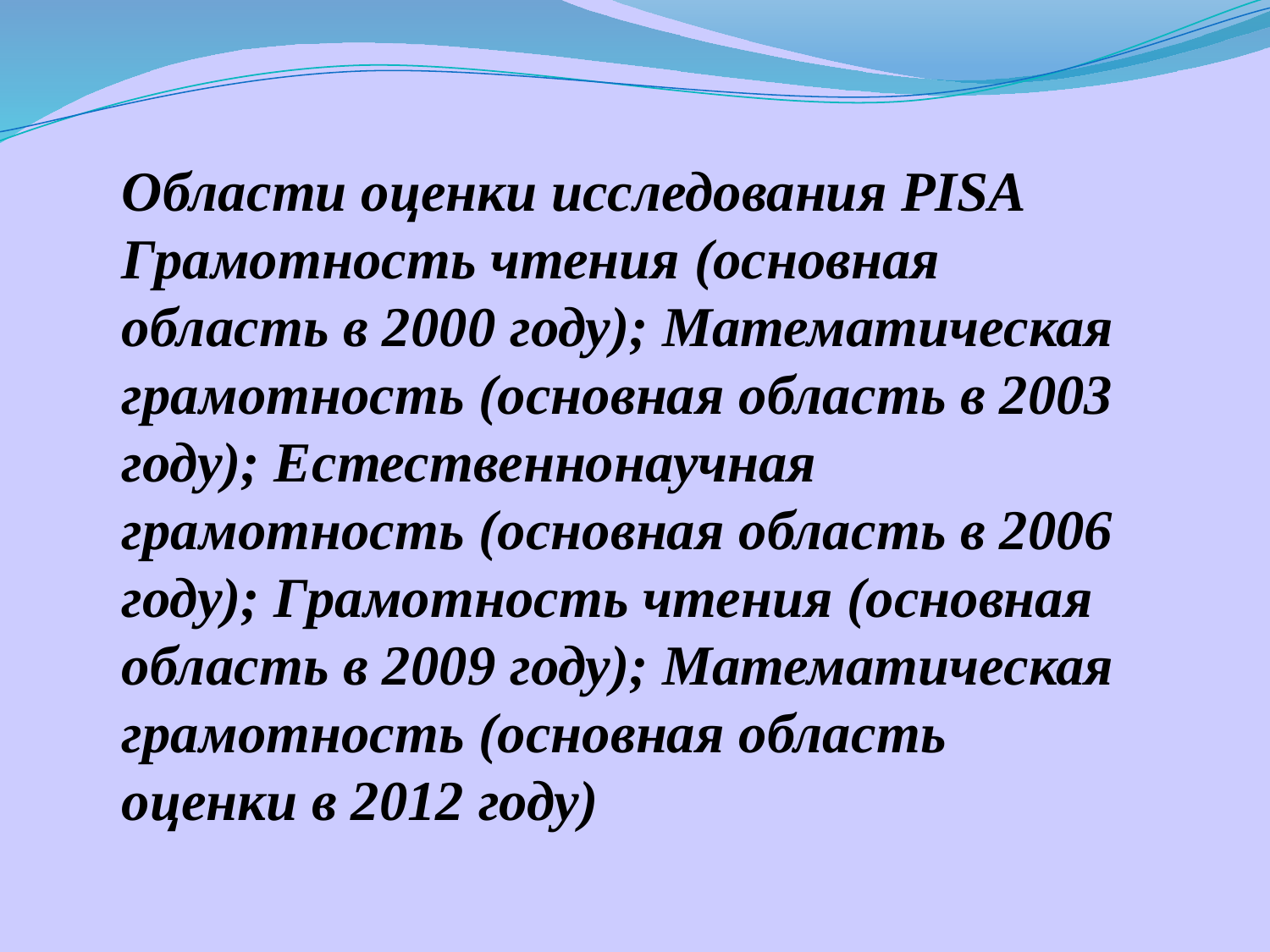

Области оценки исследования PISA Грамотность чтения (основная область в 2000 году); Математическая грамотность (основная область в 2003 году); Естественнонаучная грамотность (основная область в 2006 году); Грамотность чтения (основная область в 2009 году); Математическая грамотность (основная область оценки в 2012 году)